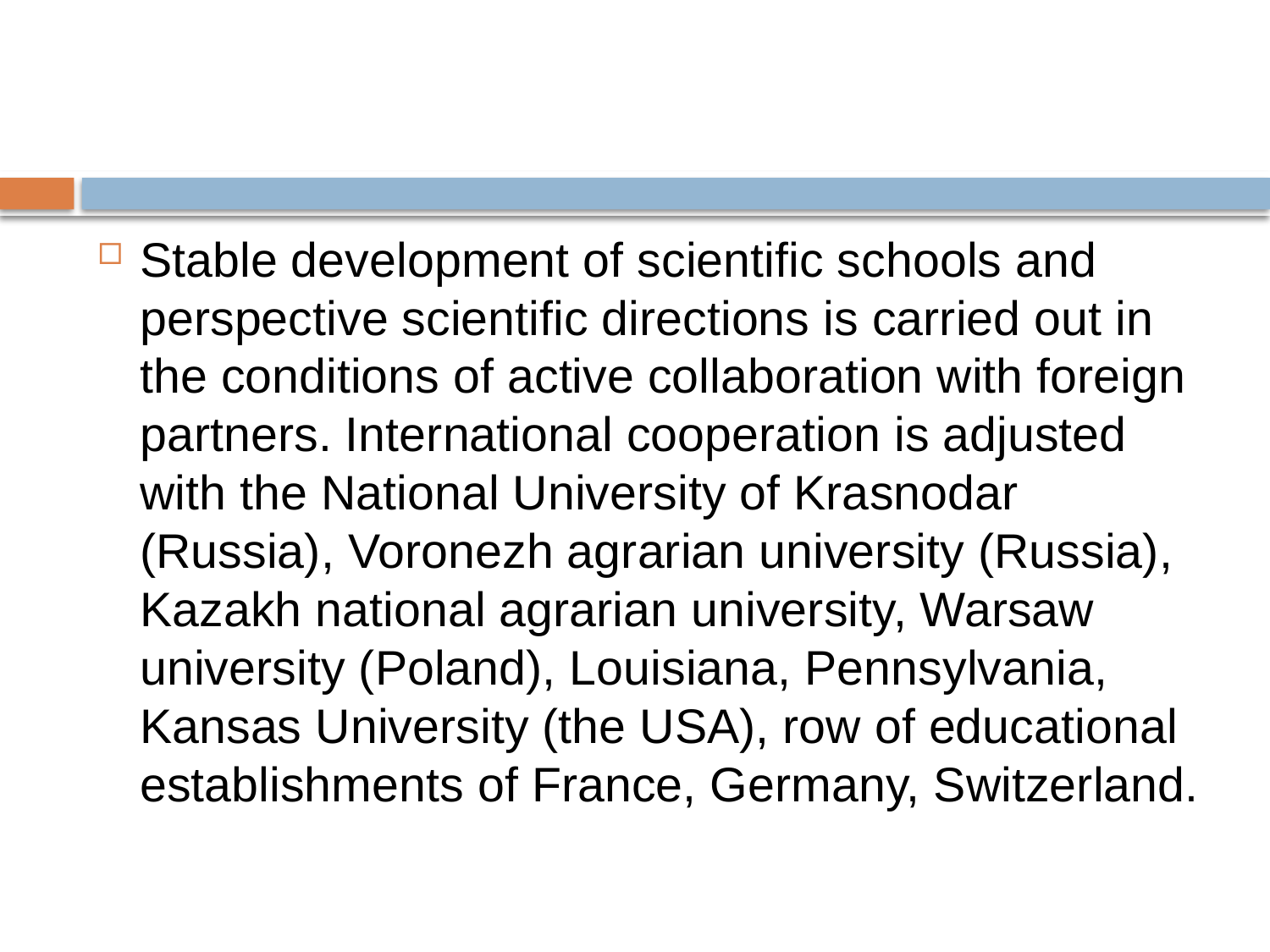

#
Stable development of scientific schools and perspective scientific directions is carried out in the conditions of active collaboration with foreign partners. International cooperation is adjusted with the National University of Krasnodar (Russia), Voronezh agrarian university (Russia), Kazakh national agrarian university, Warsaw university (Poland), Louisiana, Pennsylvania, Kansas University (the USA), row of educational establishments of France, Germany, Switzerland.